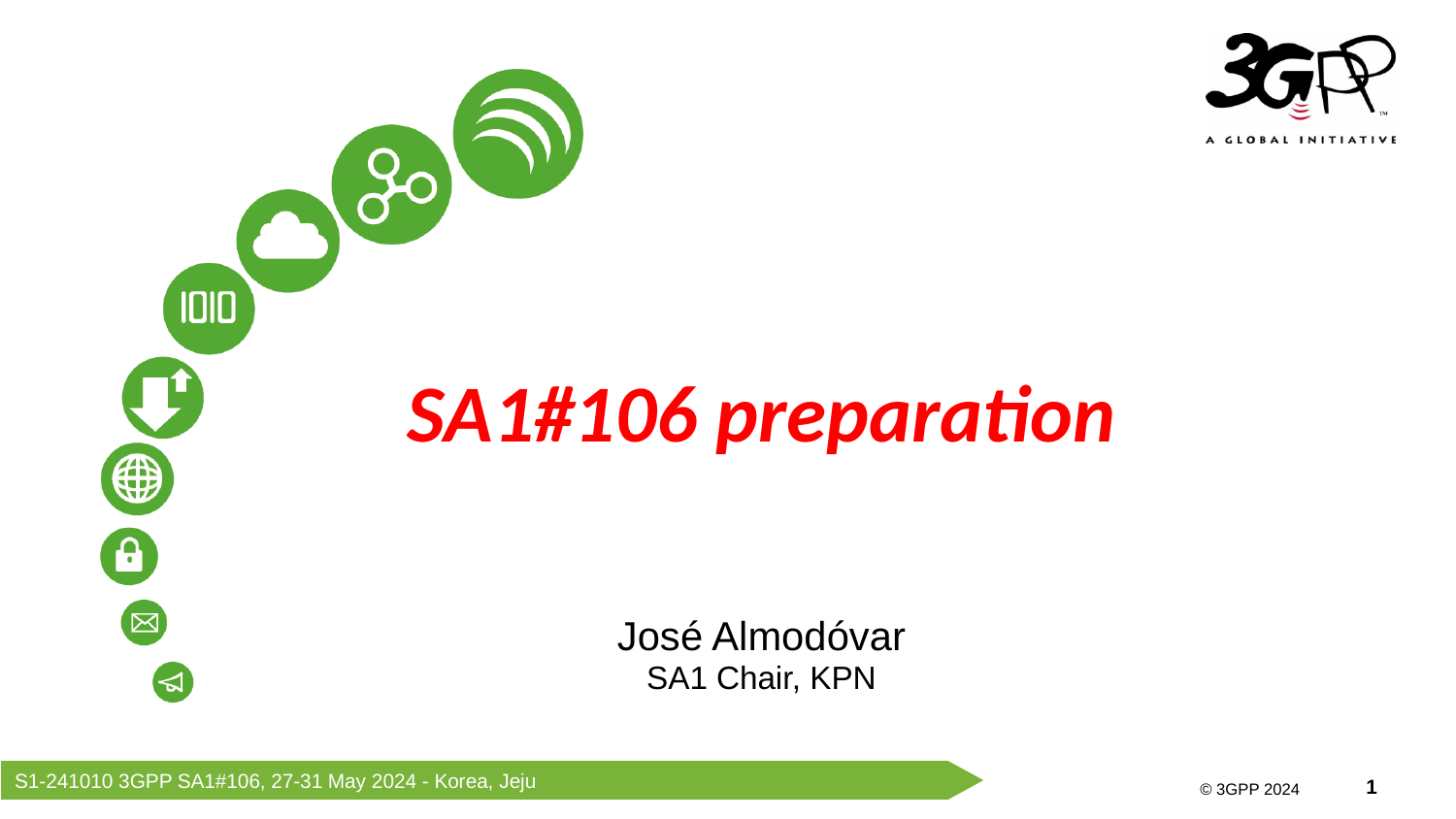

SA1#106 preparation
José Almodóvar
SA1 Chair, KPN

S1-241010 3GPP SA1#106, 27-31 May 2024 - Korea, Jeju

© 3GPP 2024